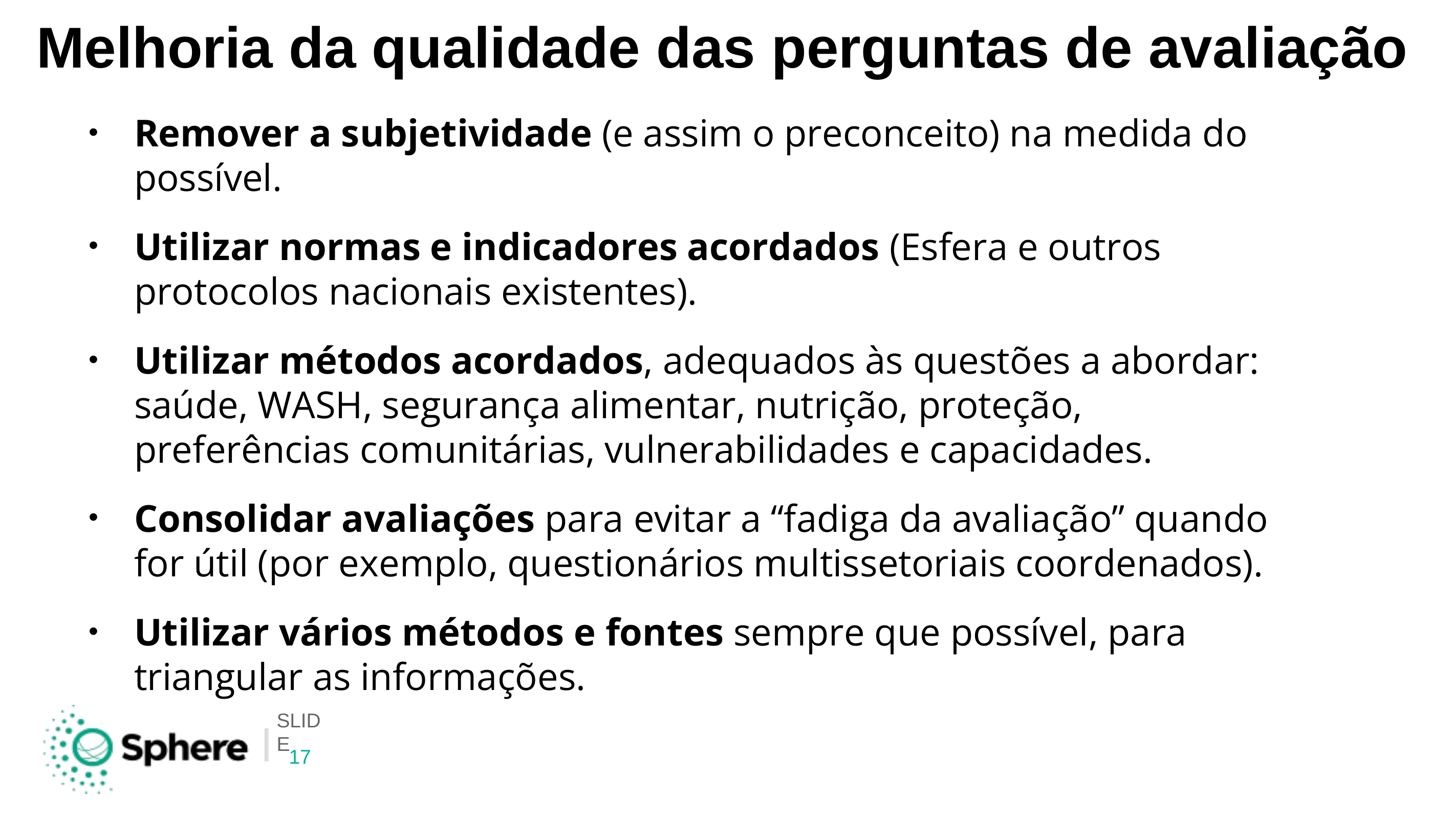

# Melhoria da qualidade das perguntas de avaliação
Remover a subjetividade (e assim o preconceito) na medida do possível.
Utilizar normas e indicadores acordados (Esfera e outros protocolos nacionais existentes).
Utilizar métodos acordados, adequados às questões a abordar: saúde, WASH, segurança alimentar, nutrição, proteção, preferências comunitárias, vulnerabilidades e capacidades.
Consolidar avaliações para evitar a “fadiga da avaliação” quando for útil (por exemplo, questionários multissetoriais coordenados).
Utilizar vários métodos e fontes sempre que possível, para triangular as informações.

17